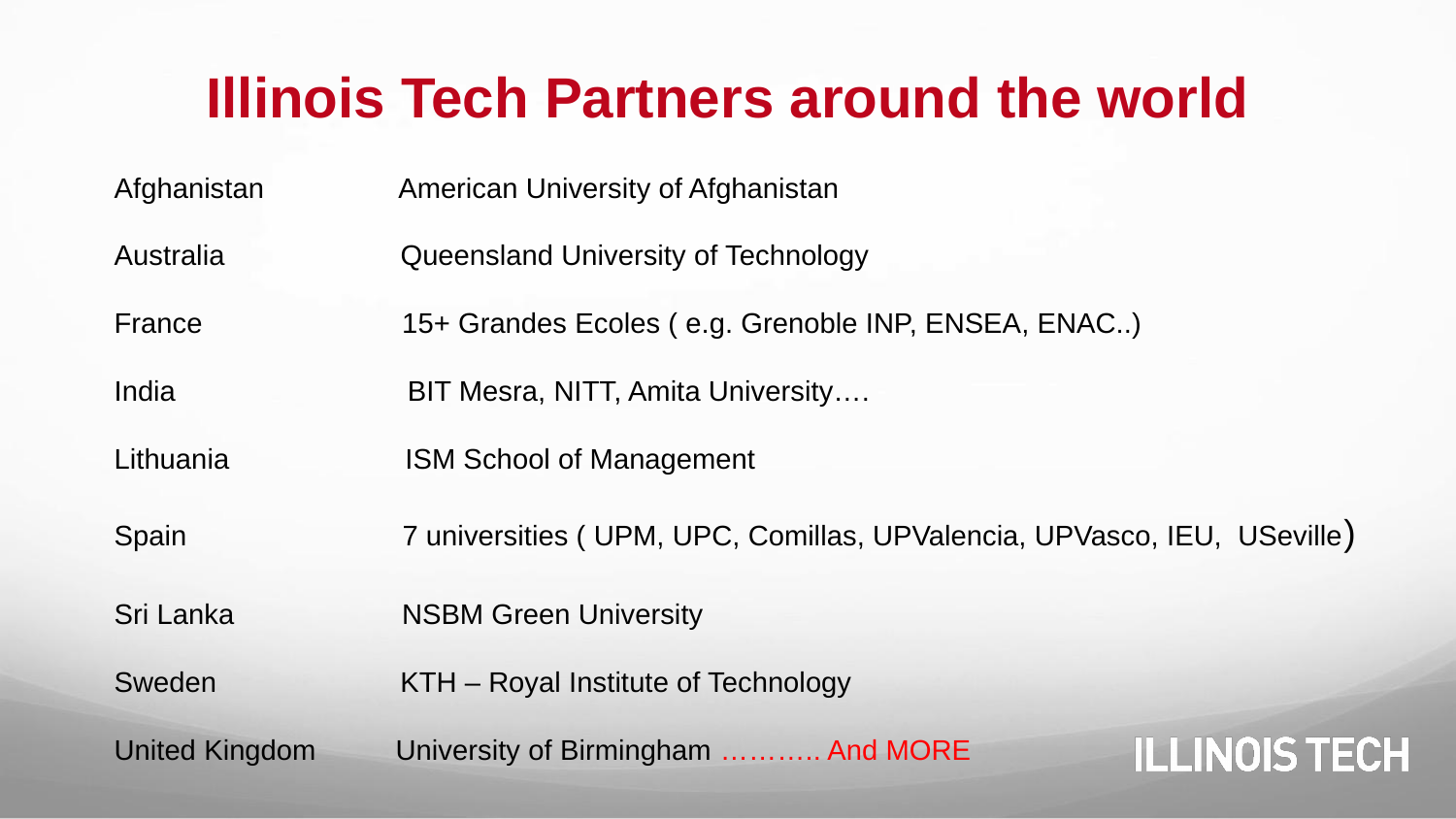

# Illinois Tech Partners around the world

Afghanistan                 American University of Afghanistan

Australia                      Queensland University of Technology

France                         15+ Grandes Ecoles ( e.g. Grenoble INP, ENSEA, ENAC..)

India                             BIT Mesra, NITT, Amita University….

Lithuania                      ISM School of Management

Spain                           7 universities ( UPM, UPC, Comillas, UPValencia, UPVasco, IEU,  USeville)

Sri Lanka                     NSBM Green University

Sweden                       KTH – Royal Institute of Technology

United Kingdom          University of Birmingham ……….. And MORE